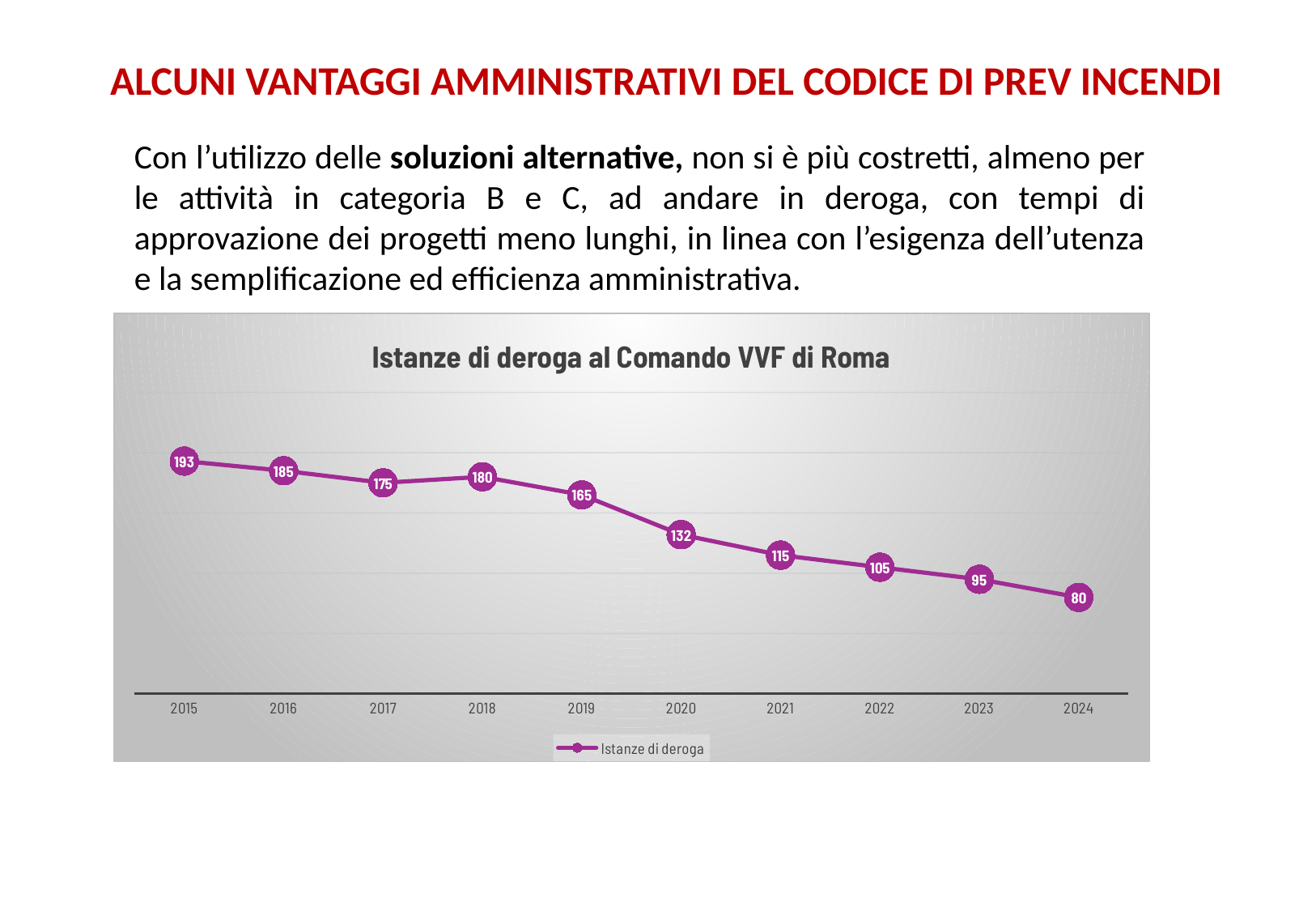

ALCUNI VANTAGGI AMMINISTRATIVI DEL CODICE DI PREV INCENDI
Con l’utilizzo delle soluzioni alternative, non si è più costretti, almeno per le attività in categoria B e C, ad andare in deroga, con tempi di approvazione dei progetti meno lunghi, in linea con l’esigenza dell’utenza e la semplificazione ed efficienza amministrativa.

### Chart: Istanze di deroga al Comando VVF di Roma

| Category | Istanze di deroga |
|---|---|
| 2015 | 193.0 |
| 2016 | 185.0 |
| 2017 | 175.0 |
| 2018 | 180.0 |
| 2019 | 165.0 |
| 2020 | 132.0 |
| 2021 | 115.0 |
| 2022 | 105.0 |
| 2023 | 95.0 |
| 2024 | 80.0 |